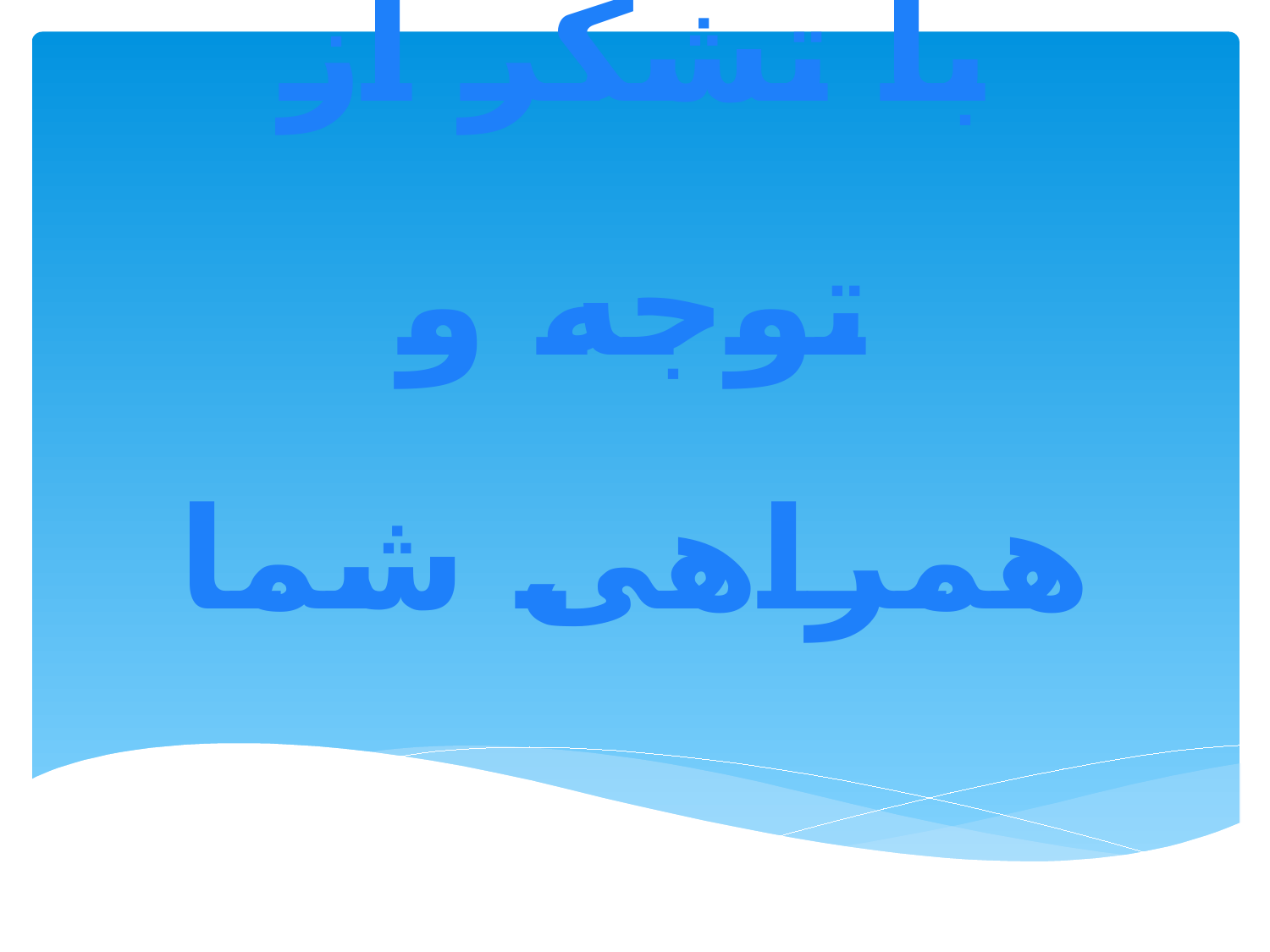

# با تشکر از توجه و همراهی شما